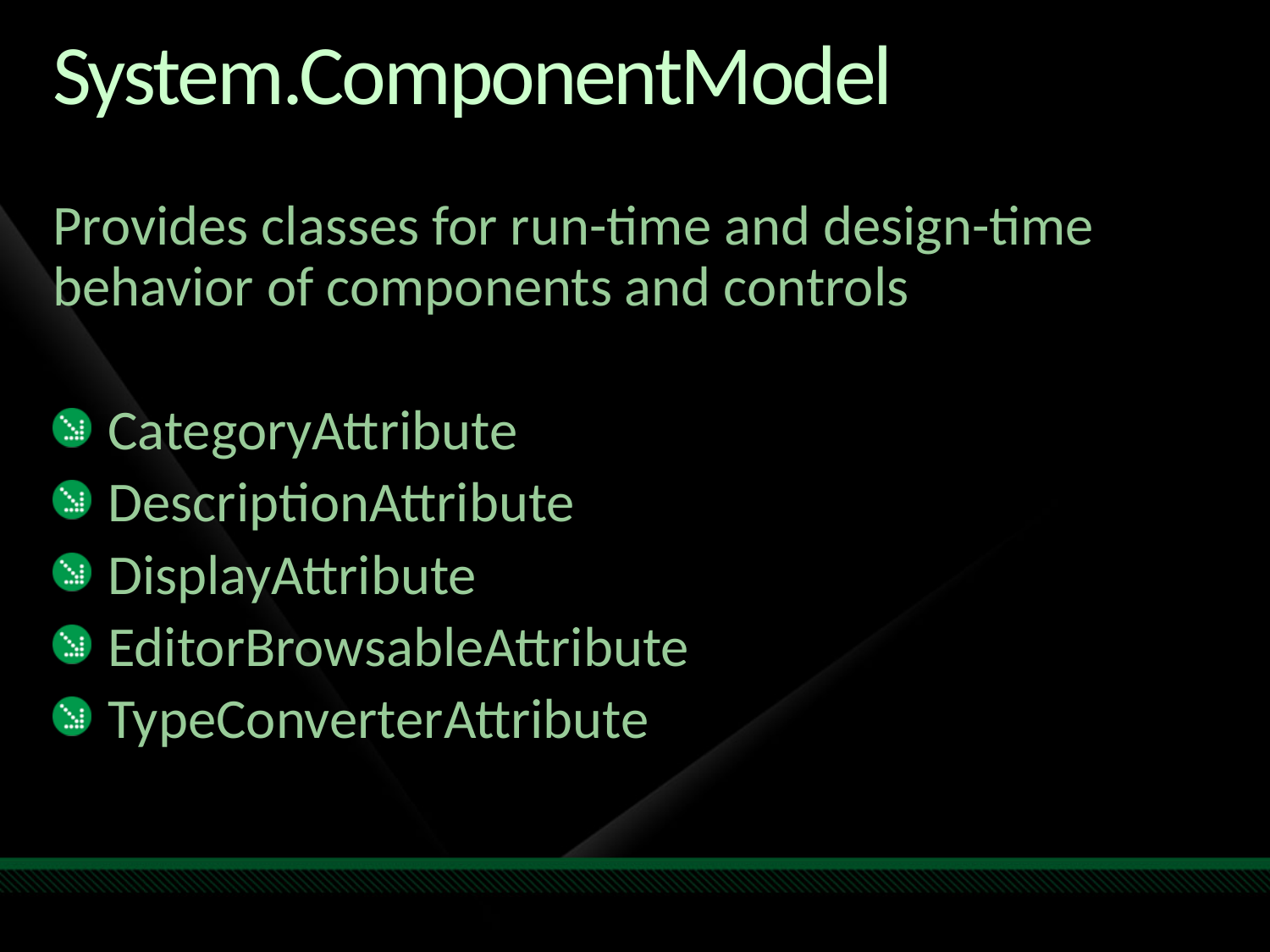

# System.ComponentModel
Provides classes for run-time and design-time behavior of components and controls

CategoryAttribute
DescriptionAttribute
DisplayAttribute
EditorBrowsableAttribute
TypeConverterAttribute